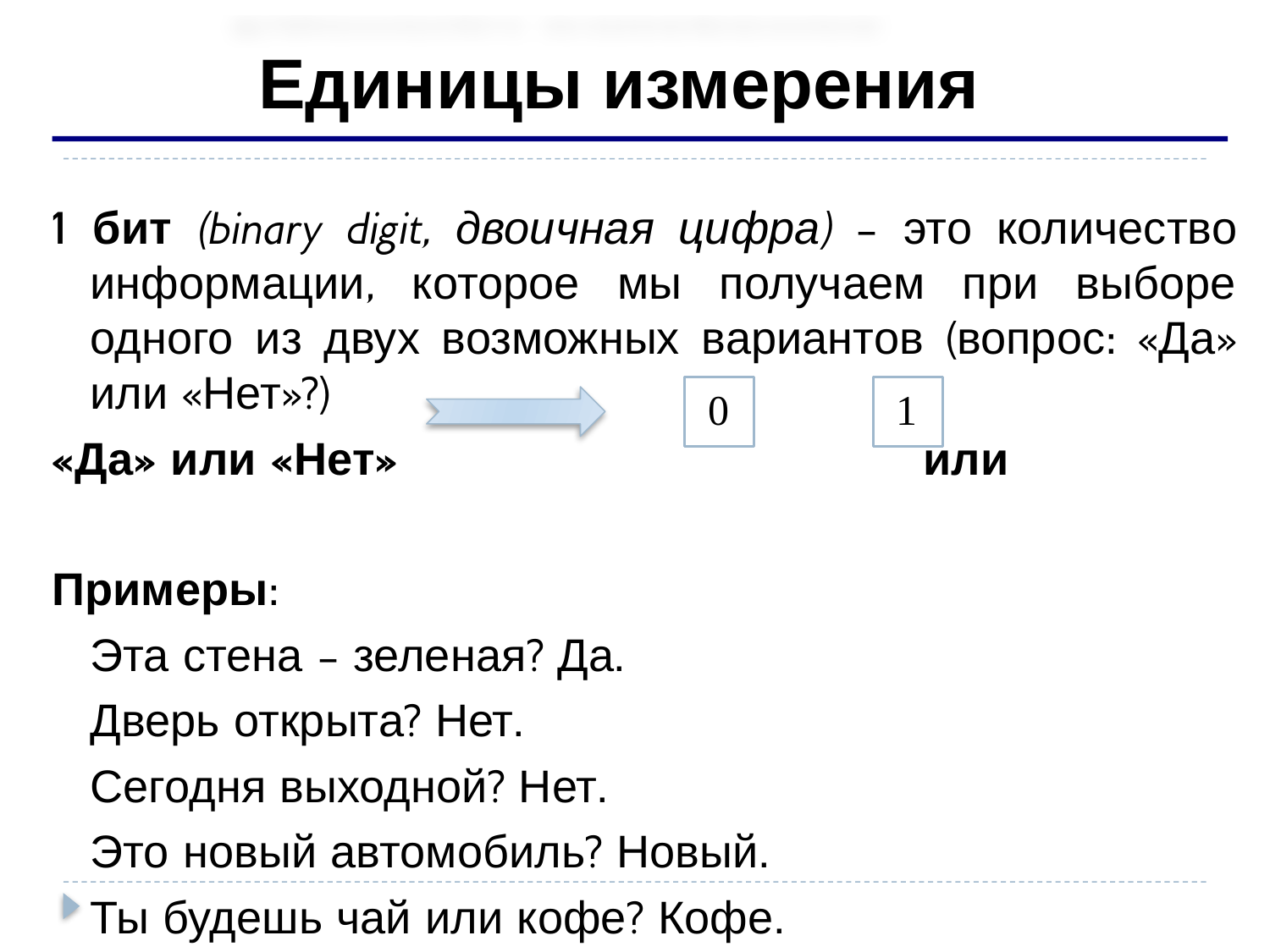

# Единицы измерения

1 бит (binary digit, двоичная цифра) – это количество информации, которое мы получаем при выборе одного из двух возможных вариантов (вопрос: «Да» или «Нет»?)
«Да» или «Нет»                                   или

Примеры:
	Эта стена – зеленая? Да.
	Дверь открыта? Нет.
	Сегодня выходной? Нет.
	Это новый автомобиль? Новый.
	Ты будешь чай или кофе? Кофе.
 0
 1